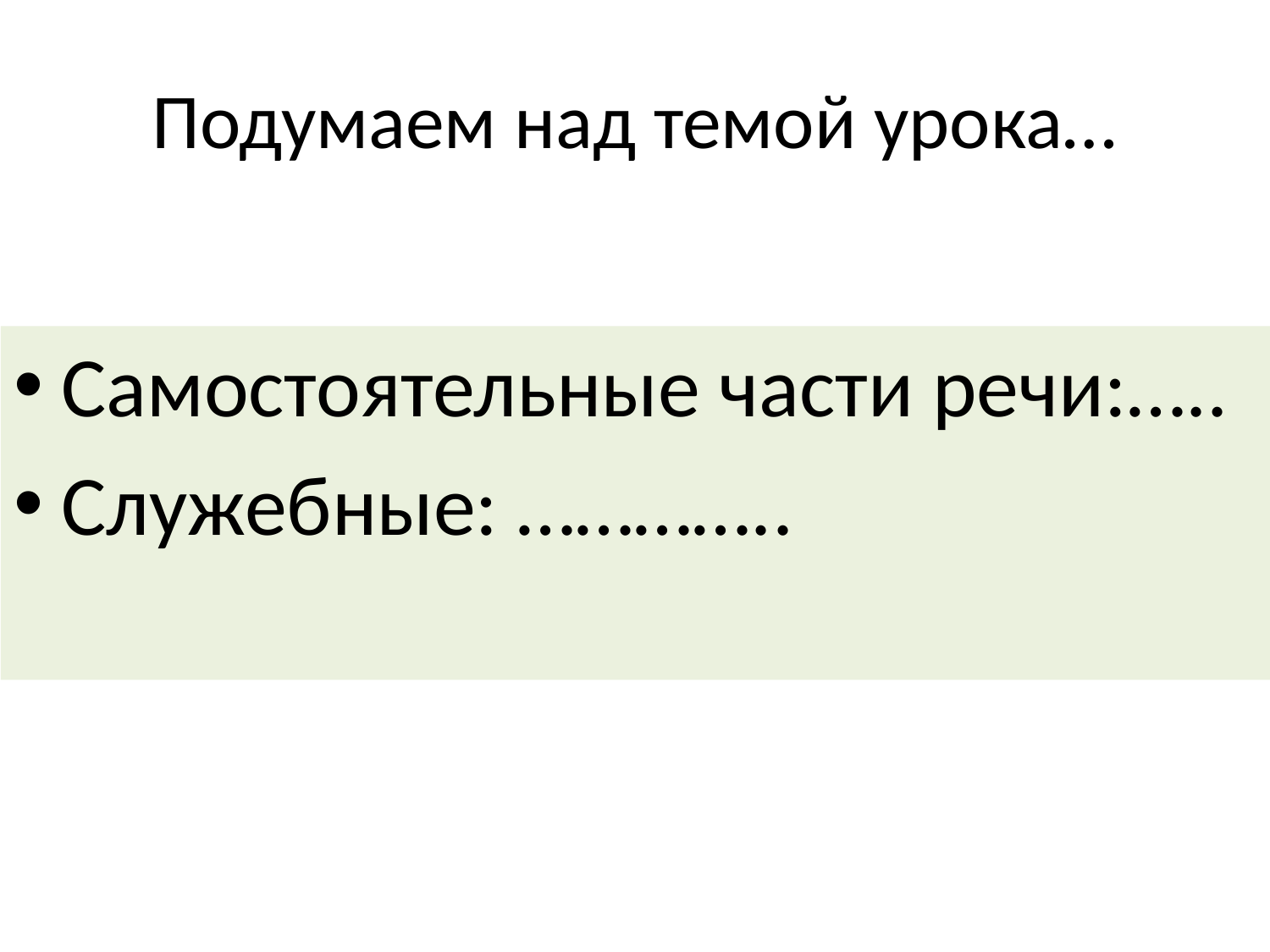

# Подумаем над темой урока…
Самостоятельные части речи:…..
Служебные: …………..